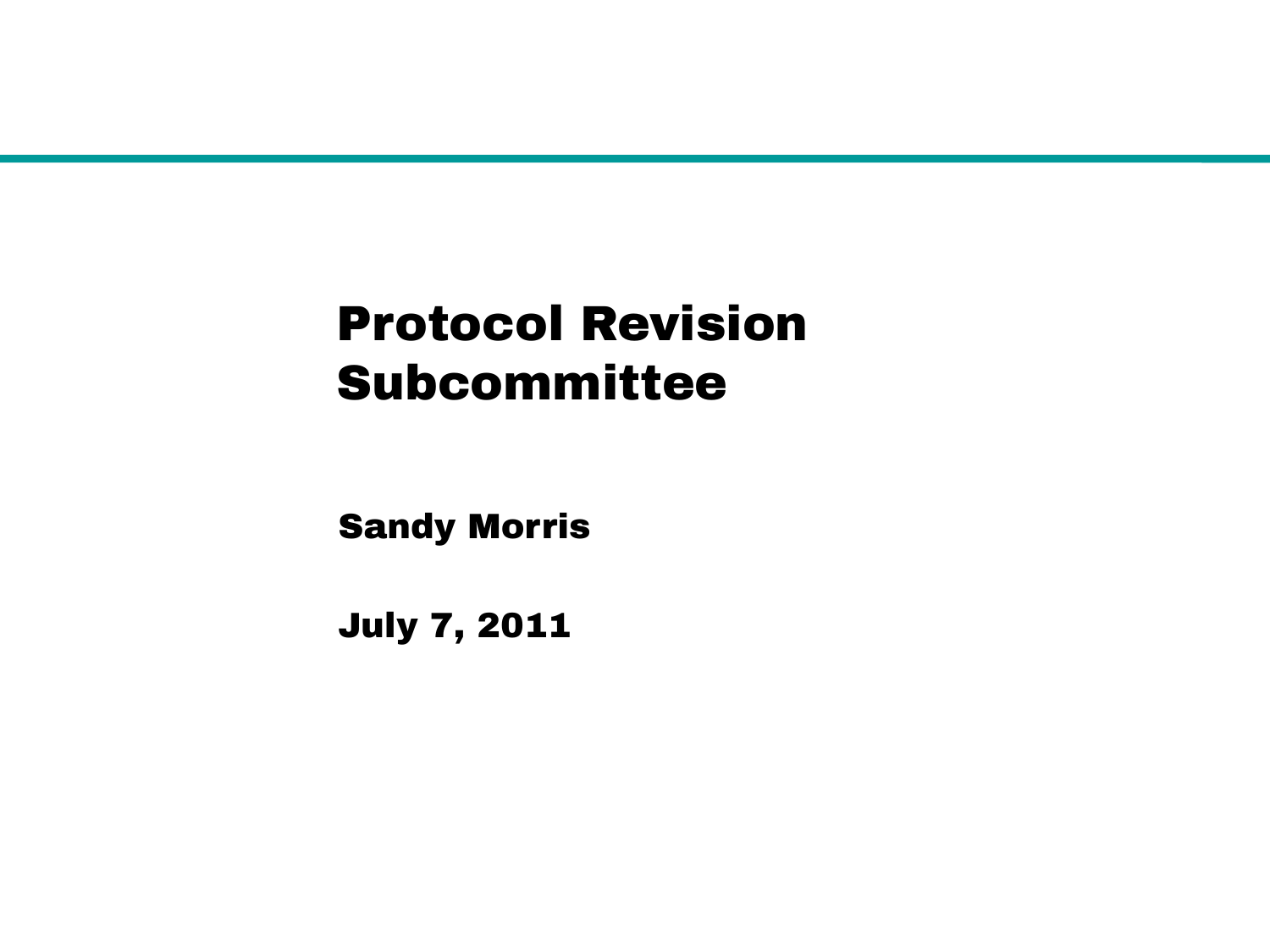

# Protocol Revision Subcommittee
Sandy Morris

July 7, 2011